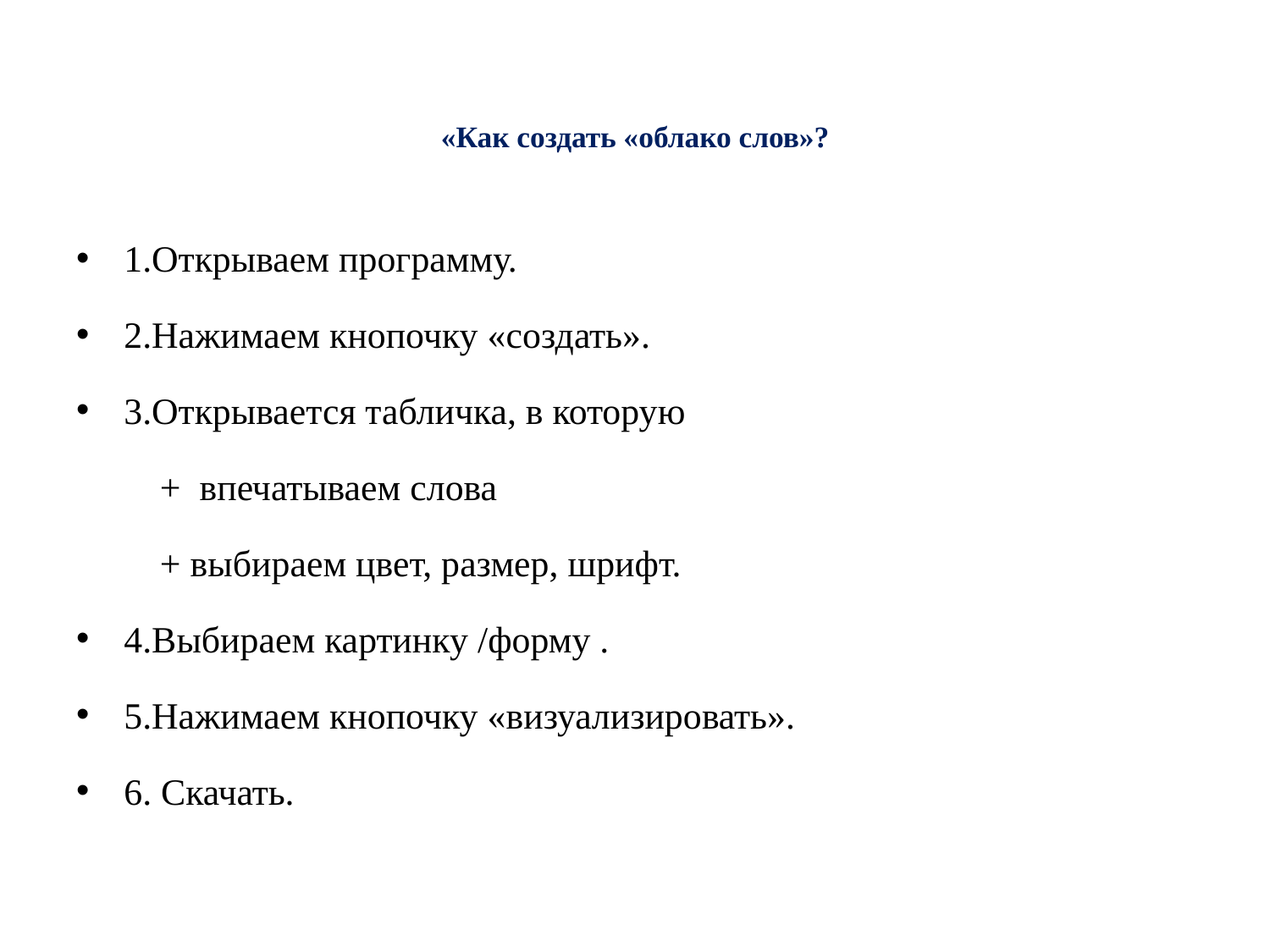

# «Как создать «облако слов»?
1.Открываем программу.
2.Нажимаем кнопочку «создать».
3.Открывается табличка, в которую
         +  впечатываем слова
         + выбираем цвет, размер, шрифт.
4.Выбираем картинку /форму .
5.Нажимаем кнопочку «визуализировать».
6. Скачать.